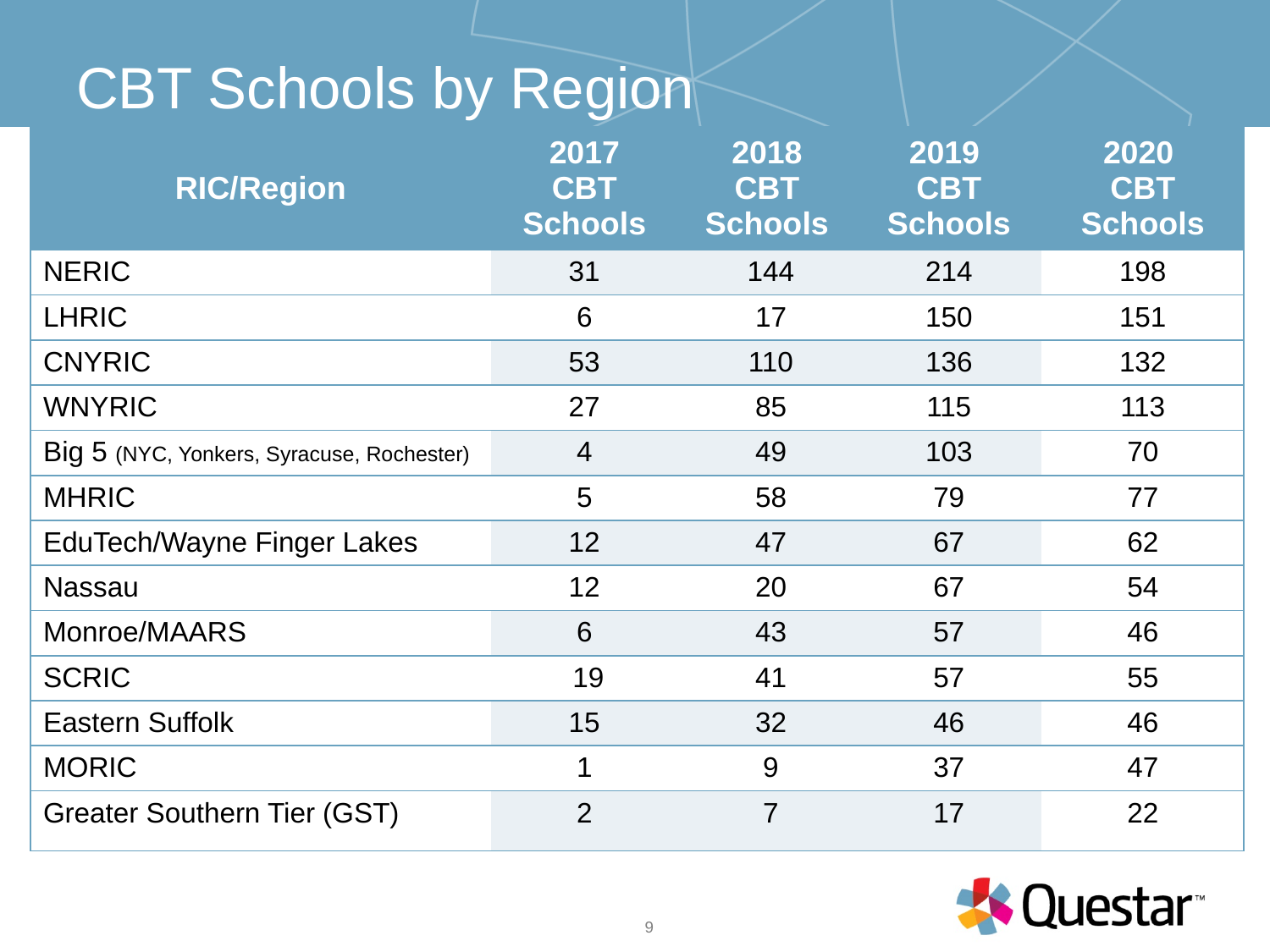

# CBT Schools by Region
| RIC/Region | 2017 CBT Schools | 2018 CBT Schools | 2019 CBT Schools | 2020 CBT Schools |
| --- | --- | --- | --- | --- |
| NERIC | 31 | 144 | 214 | 198 |
| LHRIC | 6 | 17 | 150 | 151 |
| CNYRIC | 53 | 110 | 136 | 132 |
| WNYRIC | 27 | 85 | 115 | 113 |
| Big 5 (NYC, Yonkers, Syracuse, Rochester) | 4 | 49 | 103 | 70 |
| MHRIC | 5 | 58 | 79 | 77 |
| EduTech/Wayne Finger Lakes | 12 | 47 | 67 | 62 |
| Nassau | 12 | 20 | 67 | 54 |
| Monroe/MAARS | 6 | 43 | 57 | 46 |
| SCRIC | 19 | 41 | 57 | 55 |
| Eastern Suffolk | 15 | 32 | 46 | 46 |
| MORIC | 1 | 9 | 37 | 47 |
| Greater Southern Tier (GST) | 2 | 7 | 17 | 22 |
9